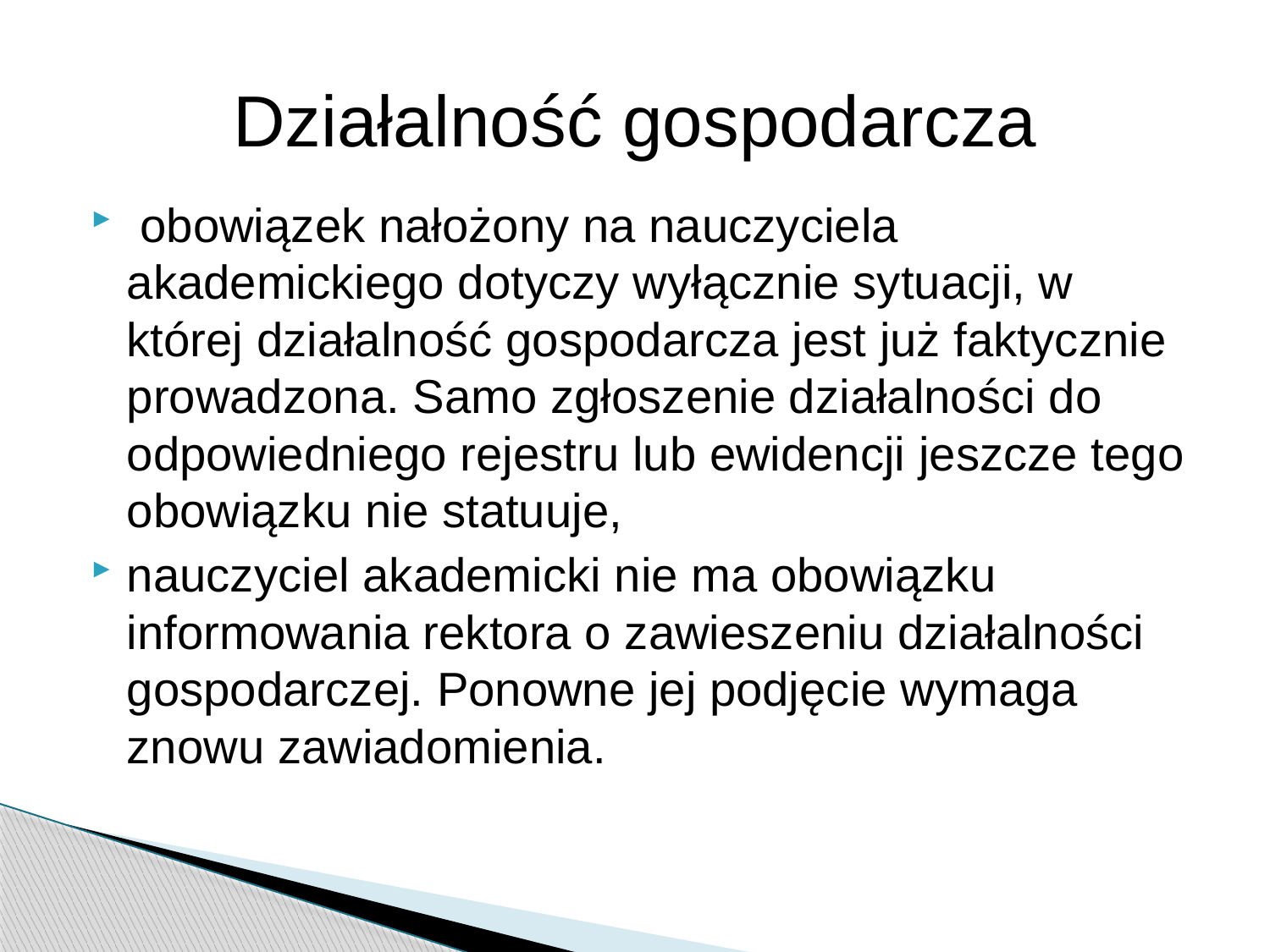

# Działalność gospodarcza
 obowiązek nałożony na nauczyciela akademickiego dotyczy wyłącznie sytuacji, w której działalność gospodarcza jest już faktycznie prowadzona. Samo zgłoszenie działalności do odpowiedniego rejestru lub ewidencji jeszcze tego obowiązku nie statuuje,
nauczyciel akademicki nie ma obowiązku informowania rektora o zawieszeniu działalności gospodarczej. Ponowne jej podjęcie wymaga znowu zawiadomienia.